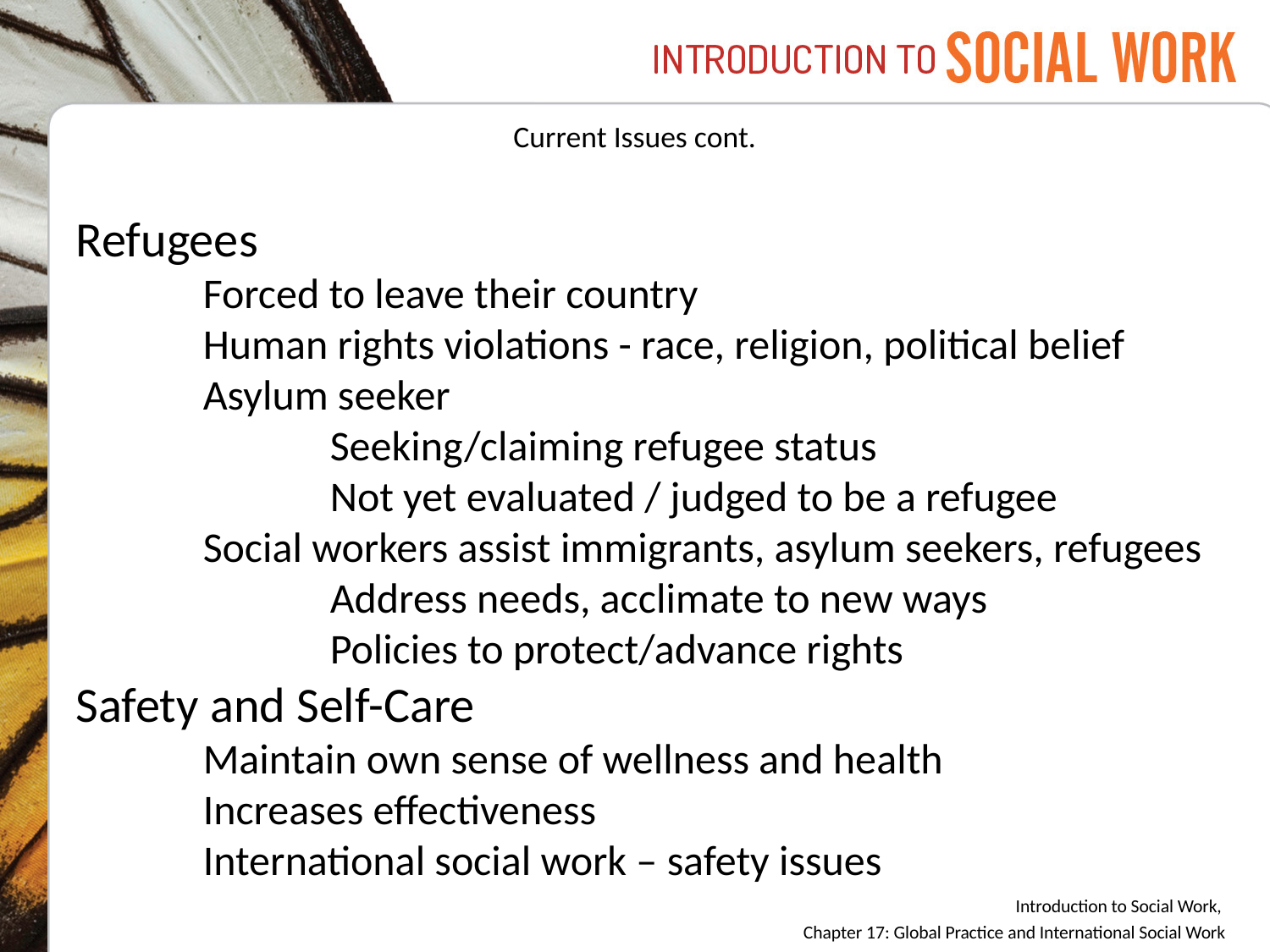

# Current Issues cont.
Refugees
	Forced to leave their country
	Human rights violations - race, religion, political belief
	Asylum seeker
		Seeking/claiming refugee status
		Not yet evaluated / judged to be a refugee
	Social workers assist immigrants, asylum seekers, refugees
		Address needs, acclimate to new ways
		Policies to protect/advance rights
Safety and Self-Care
	Maintain own sense of wellness and health
	Increases effectiveness
	International social work – safety issues

Introduction to Social Work,
Chapter 17: Global Practice and International Social Work